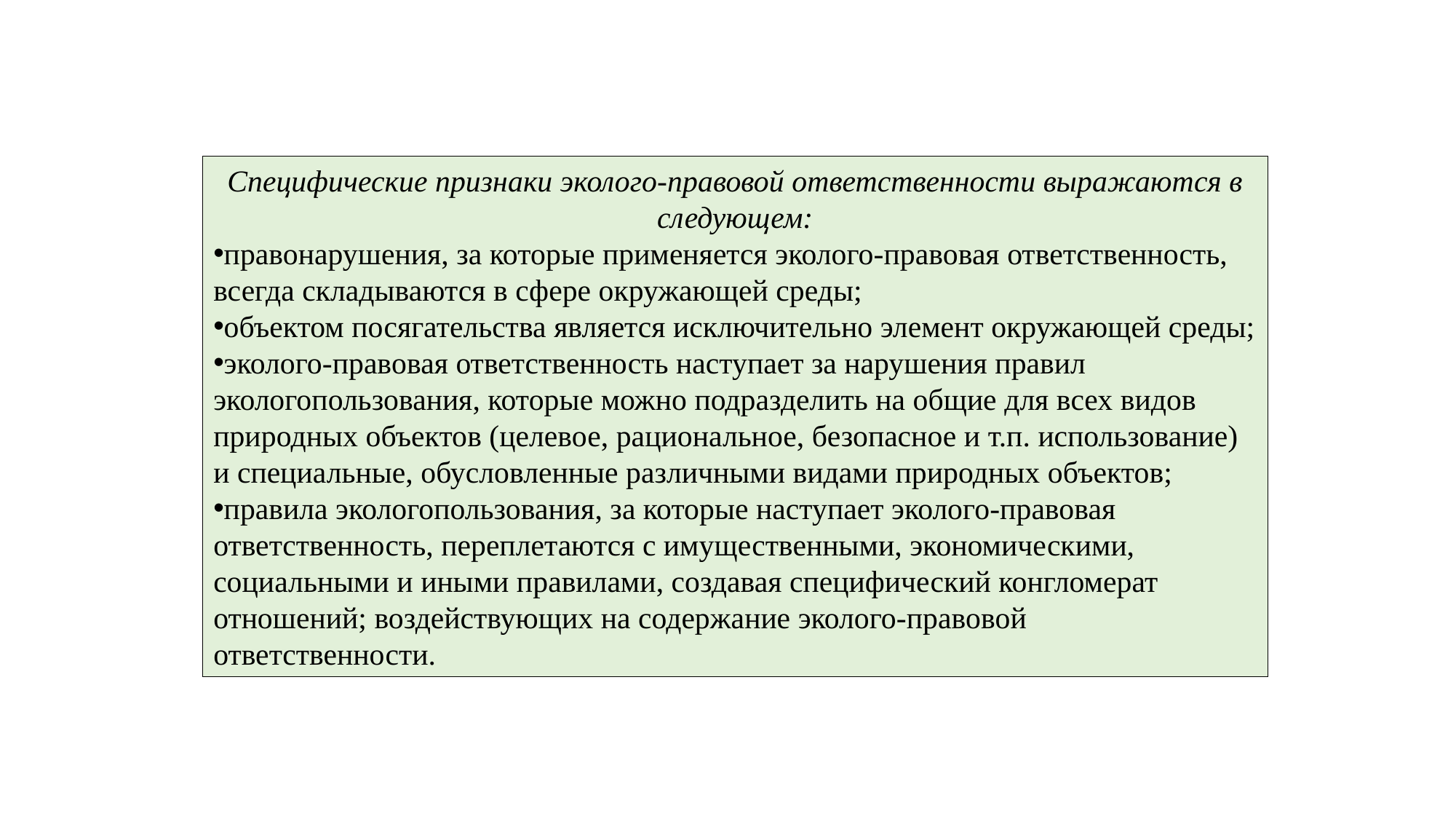

Специфические признаки эколого-правовой ответственности выражаются в следующем:
правонарушения, за которые применяется эколого-правовая ответственность, всегда складываются в сфере окружающей среды;
объектом посягательства является исключительно элемент окружающей среды;
эколого-правовая ответственность наступает за нарушения правил экологопользования, которые можно подразделить на общие для всех видов природных объектов (целевое, рациональное, безопасное и т.п. использование) и специальные, обусловленные различными видами природных объектов;
правила экологопользования, за которые наступает эколого-правовая ответственность, переплетаются с имущественными, экономическими, социальными и иными правилами, создавая специфический конгломерат отношений; воздействующих на содержание эколого-правовой ответственности.